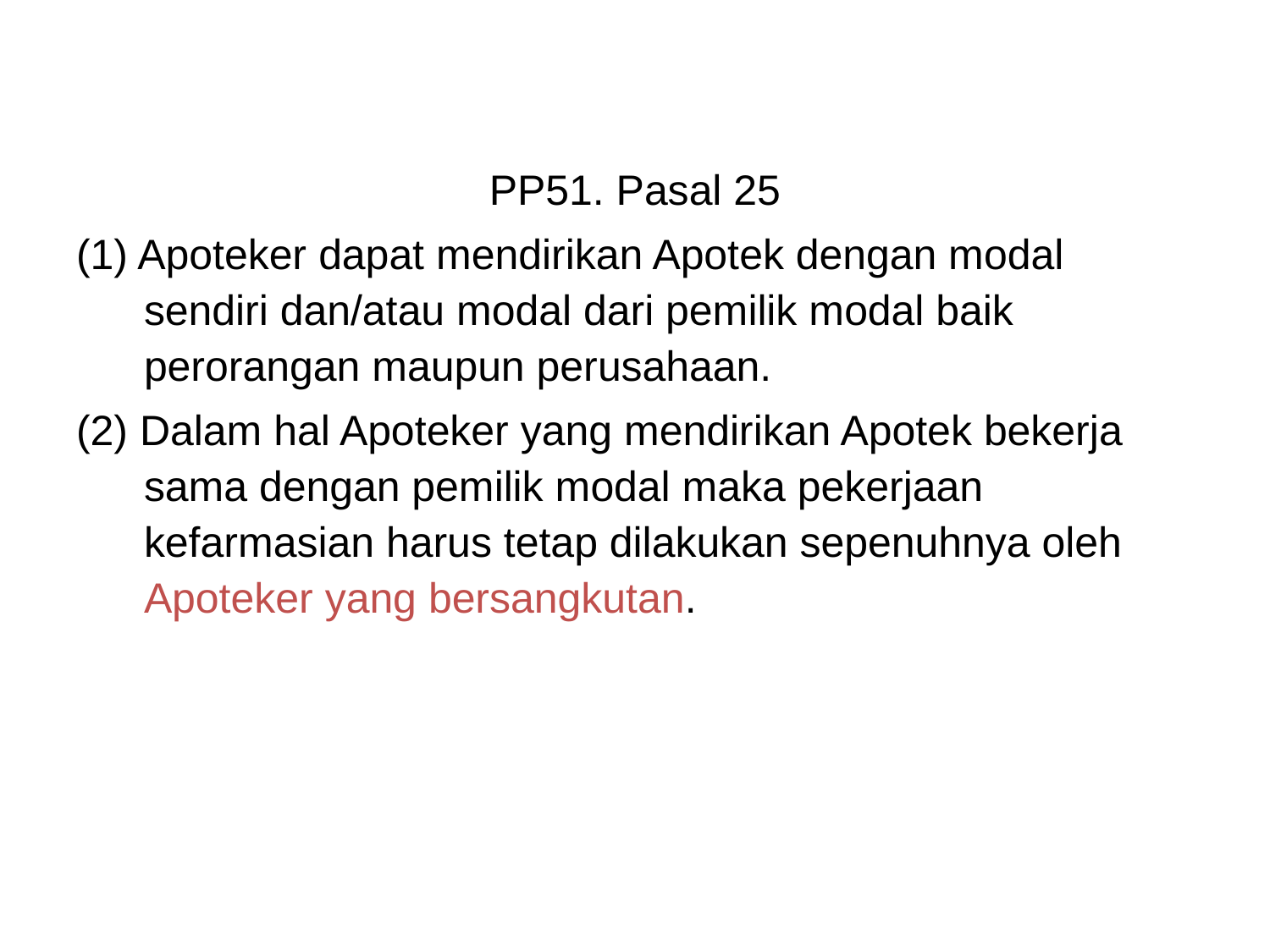

PP51. Pasal 25
(1) Apoteker dapat mendirikan Apotek dengan modal sendiri dan/atau modal dari pemilik modal baik perorangan maupun perusahaan.
(2) Dalam hal Apoteker yang mendirikan Apotek bekerja sama dengan pemilik modal maka pekerjaan kefarmasian harus tetap dilakukan sepenuhnya oleh Apoteker yang bersangkutan.